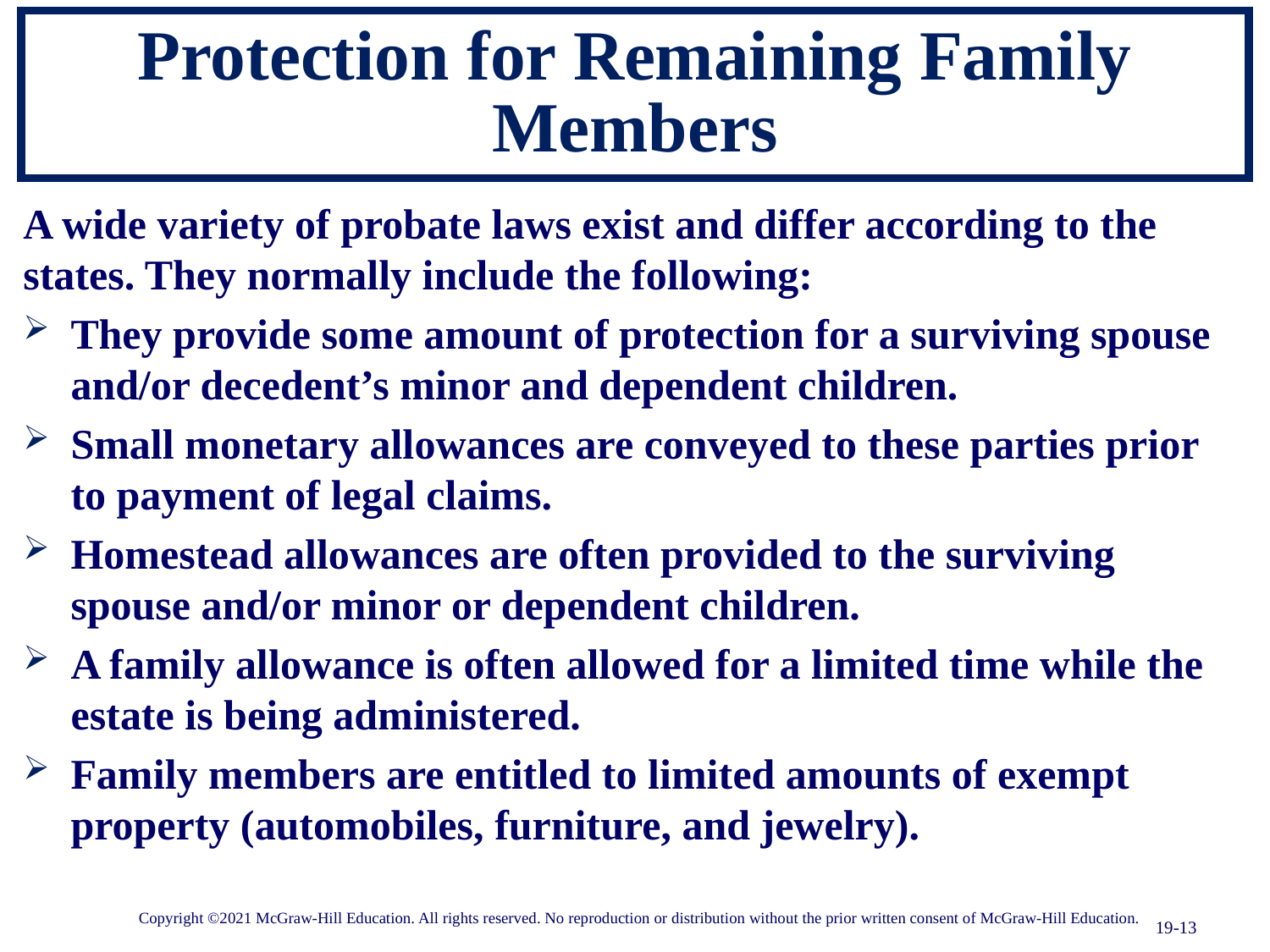

# Protection for Remaining Family Members
A wide variety of probate laws exist and differ according to the states. They normally include the following:
They provide some amount of protection for a surviving spouse and/or decedent’s minor and dependent children.
Small monetary allowances are conveyed to these parties prior to payment of legal claims.
Homestead allowances are often provided to the surviving spouse and/or minor or dependent children.
A family allowance is often allowed for a limited time while the estate is being administered.
Family members are entitled to limited amounts of exempt property (automobiles, furniture, and jewelry).
Copyright ©2021 McGraw-Hill Education. All rights reserved. No reproduction or distribution without the prior written consent of McGraw-Hill Education.
19-13